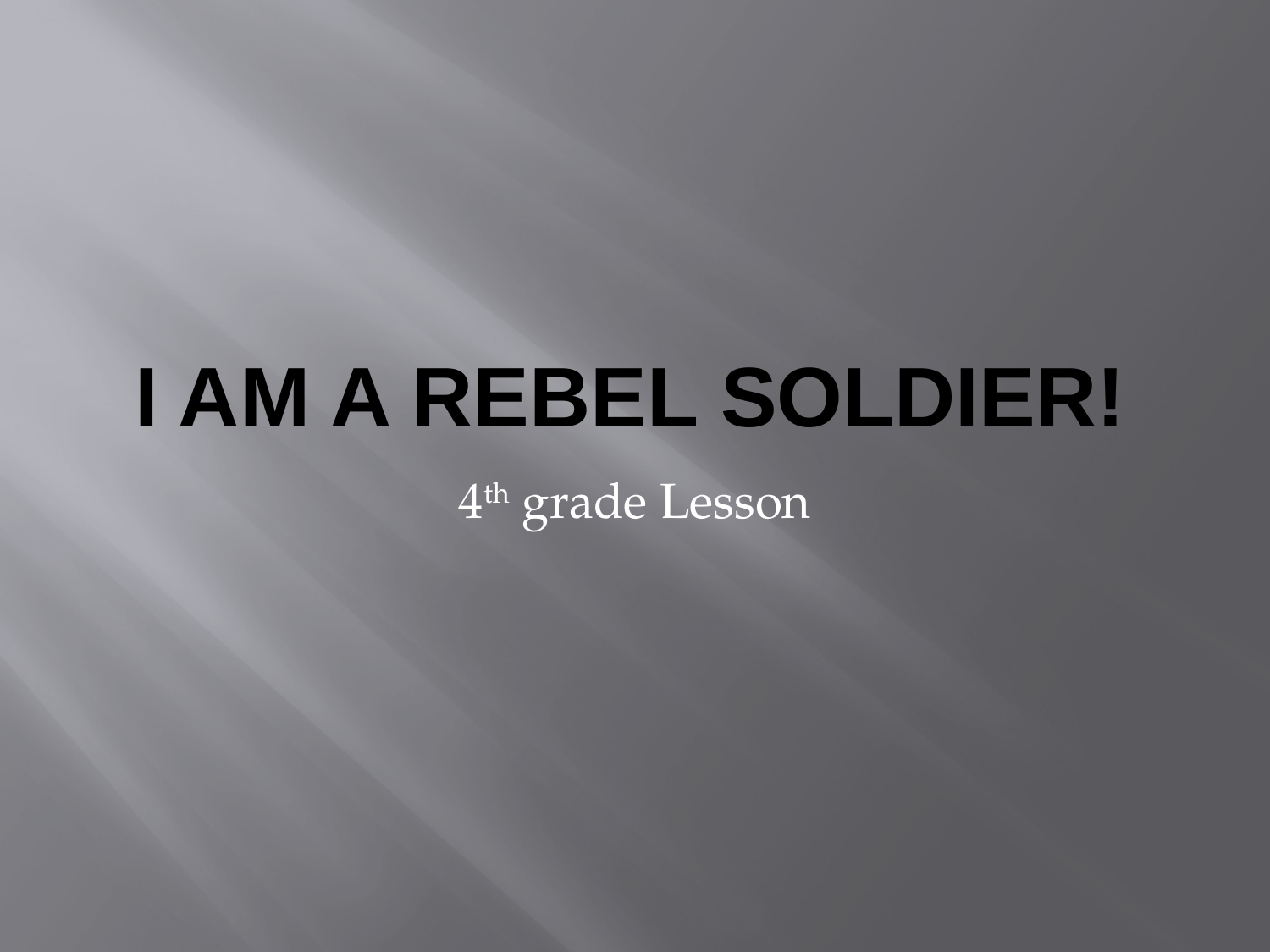

# I am a Rebel Soldier!
4th grade Lesson